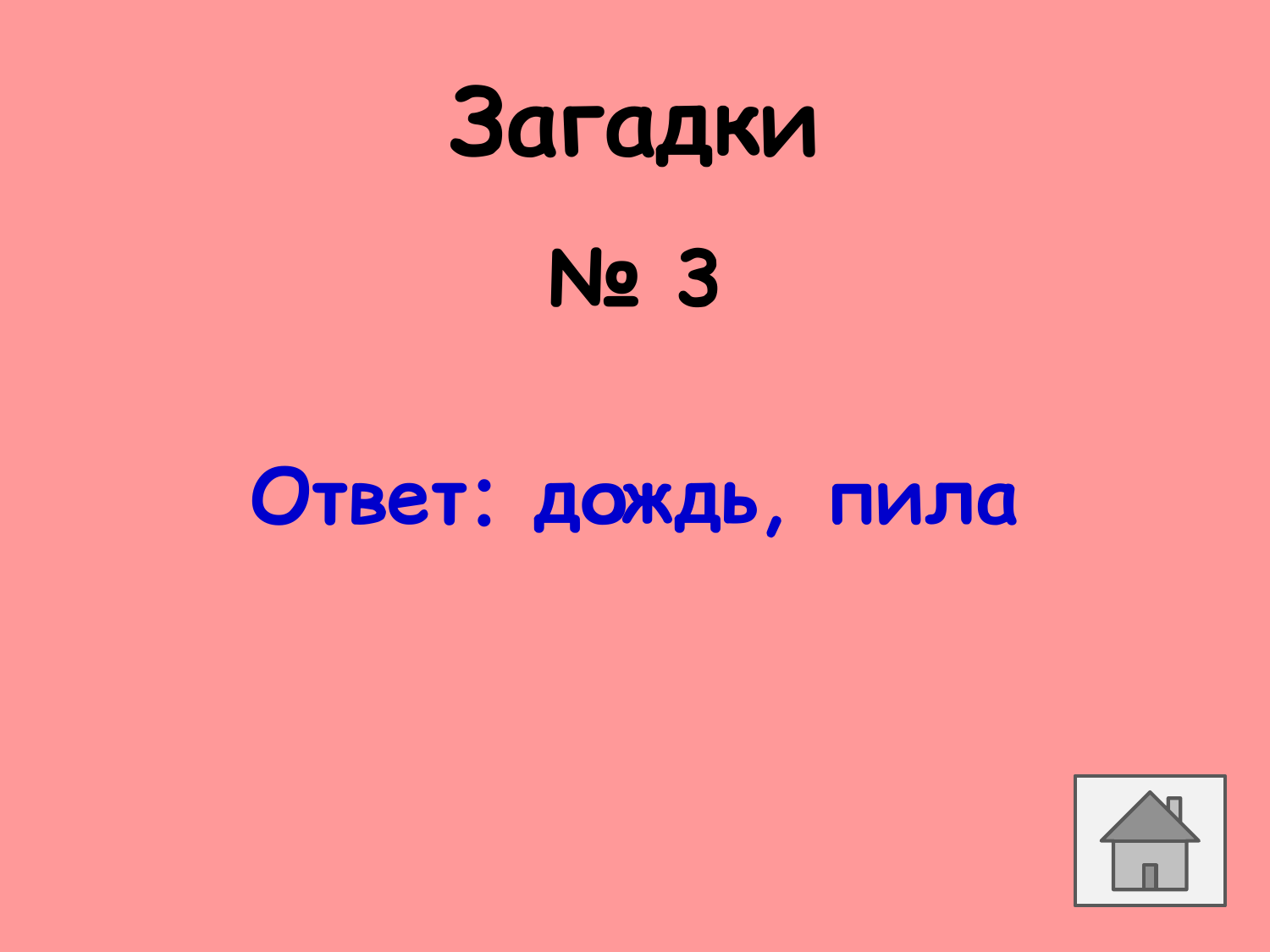

# Загадки
№ 3

Ответ: дождь, пила